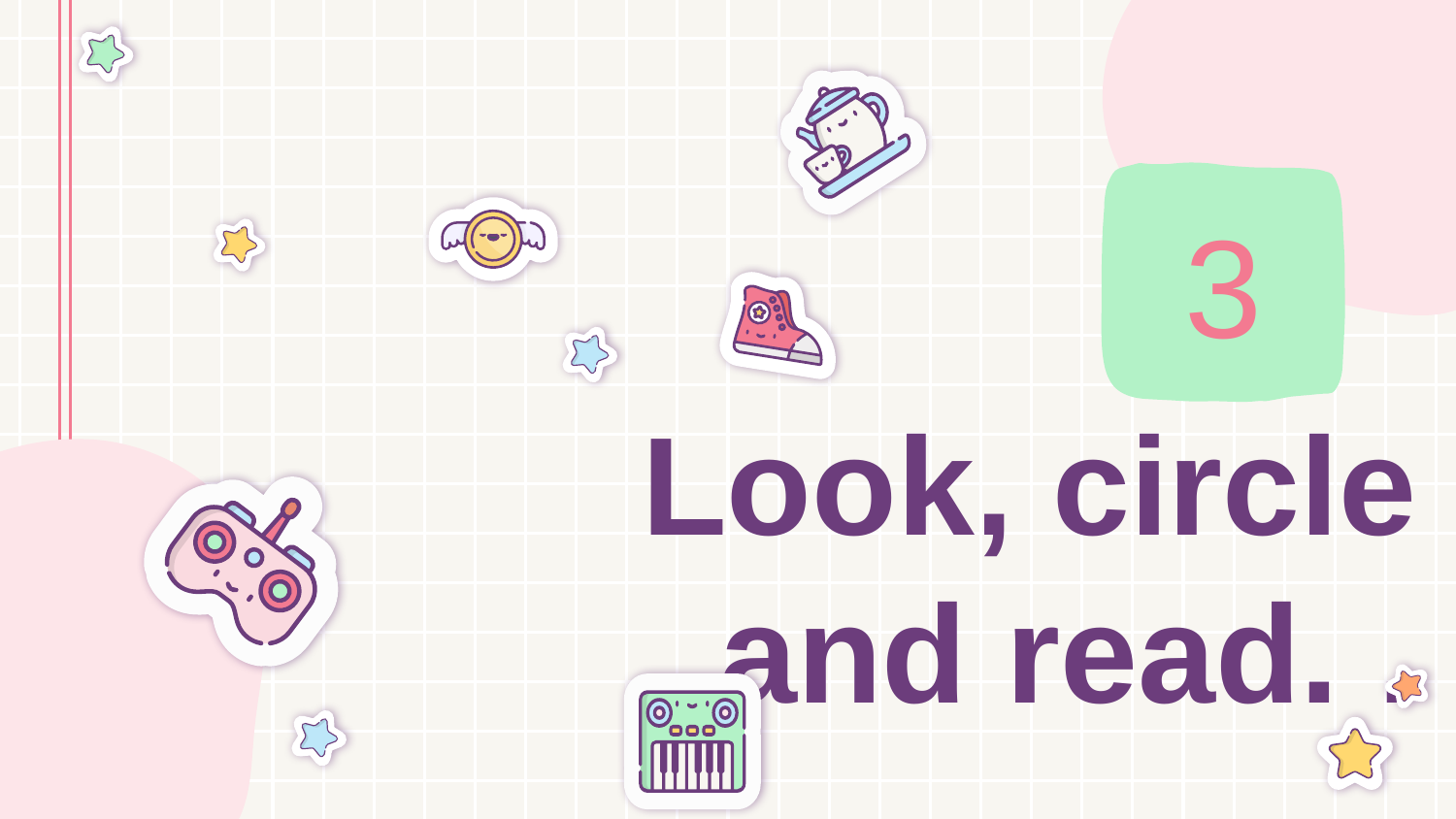

3

# Look, circle and read. .